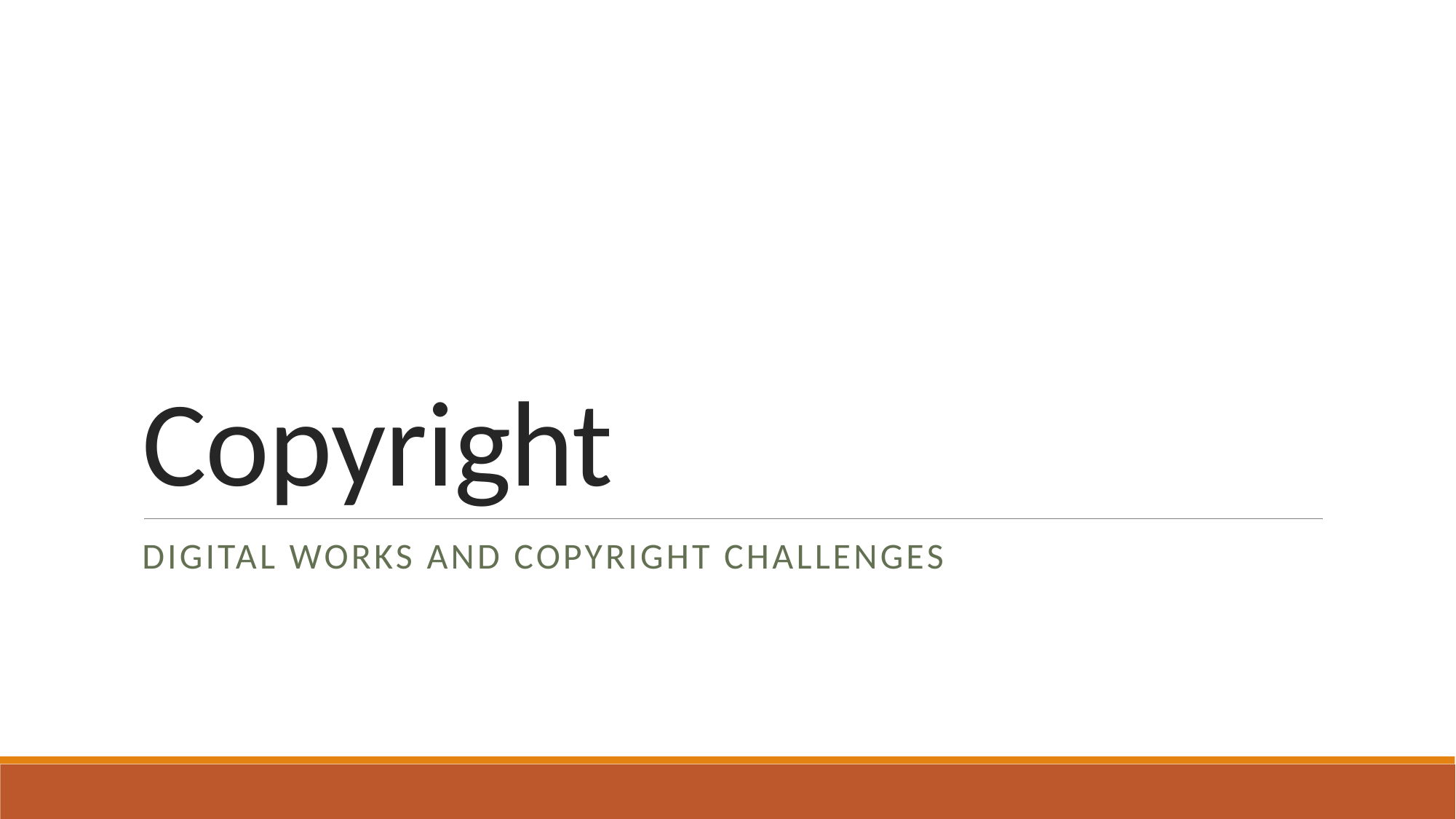

# Copyright
Digital Works and Copyright challenges